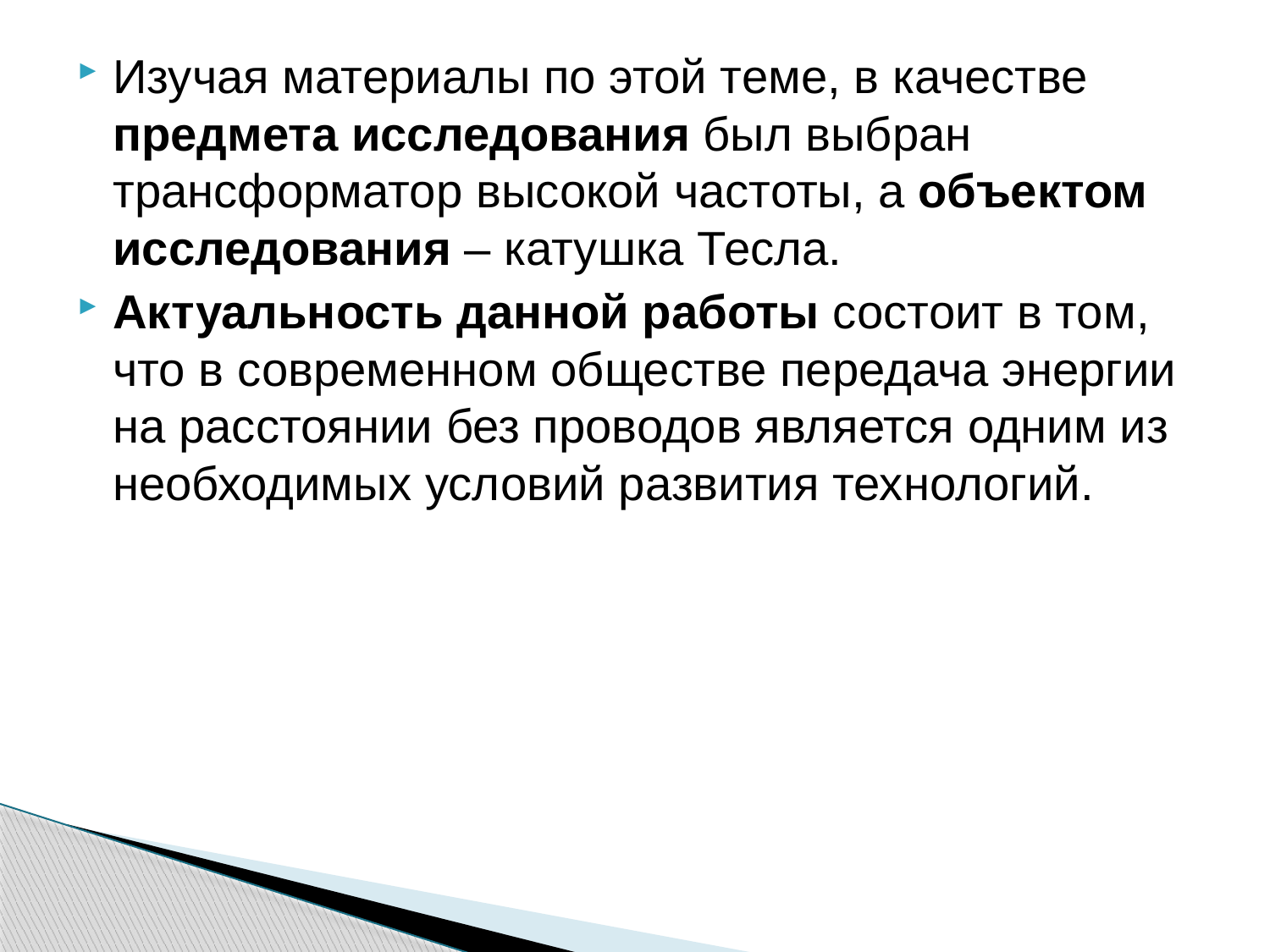

Изучая материалы по этой теме, в качестве предмета исследования был выбран трансформатор высокой частоты, а объектом исследования – катушка Тесла.
Актуальность данной работы состоит в том, что в современном обществе передача энергии на расстоянии без проводов является одним из необходимых условий развития технологий.